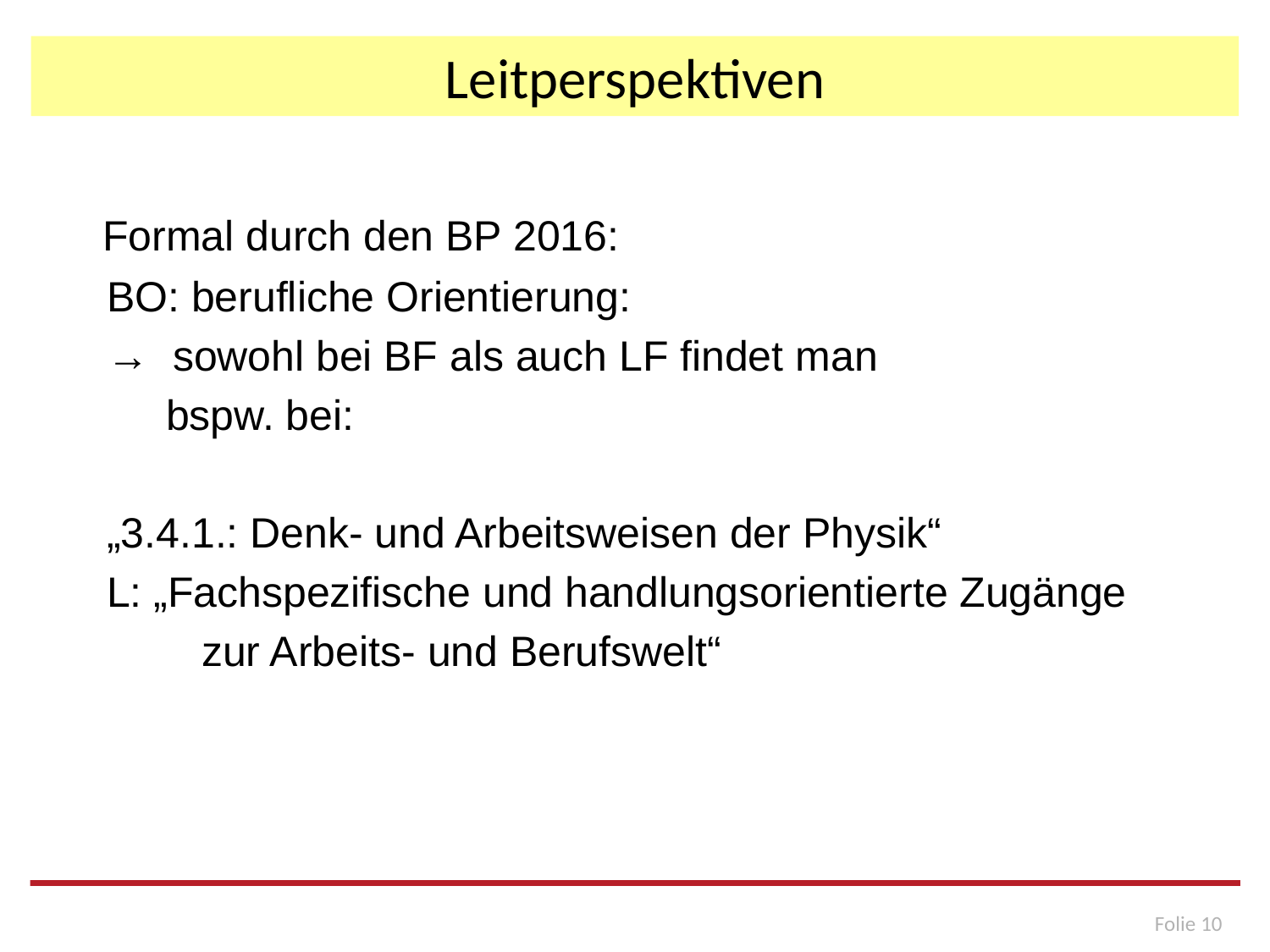

# Leitperspektiven

    Formal durch den BP 2016:
     BO: berufliche Orientierung:
     →  sowohl bei BF als auch LF findet man
          bspw. bei:

     „3.4.1.: Denk- und Arbeitsweisen der Physik“
     L: „Fachspezifische und handlungsorientierte Zugänge
             zur Arbeits- und Berufswelt“
Folie 10